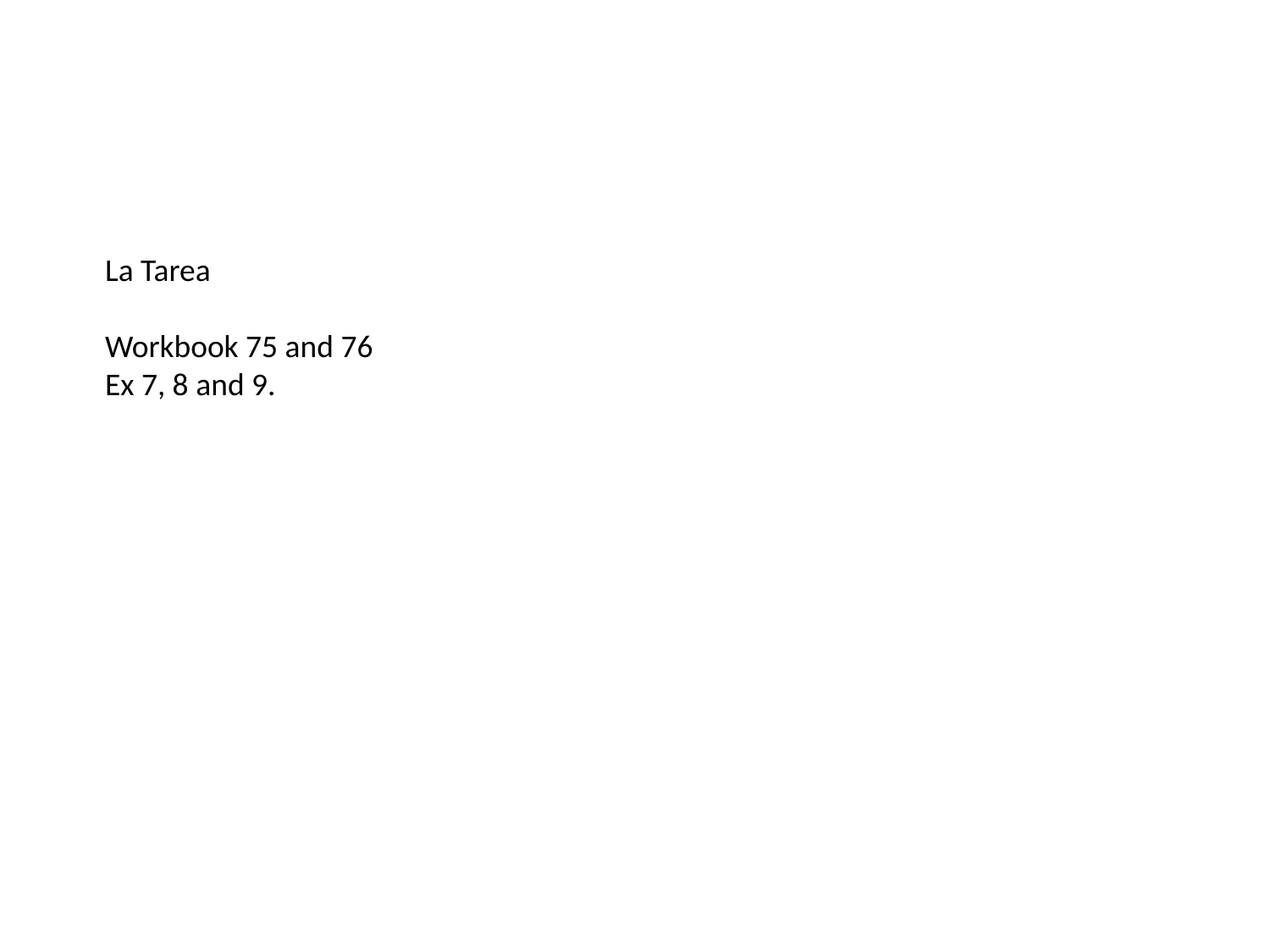

La Tarea

Workbook 75 and 76
Ex 7, 8 and 9.